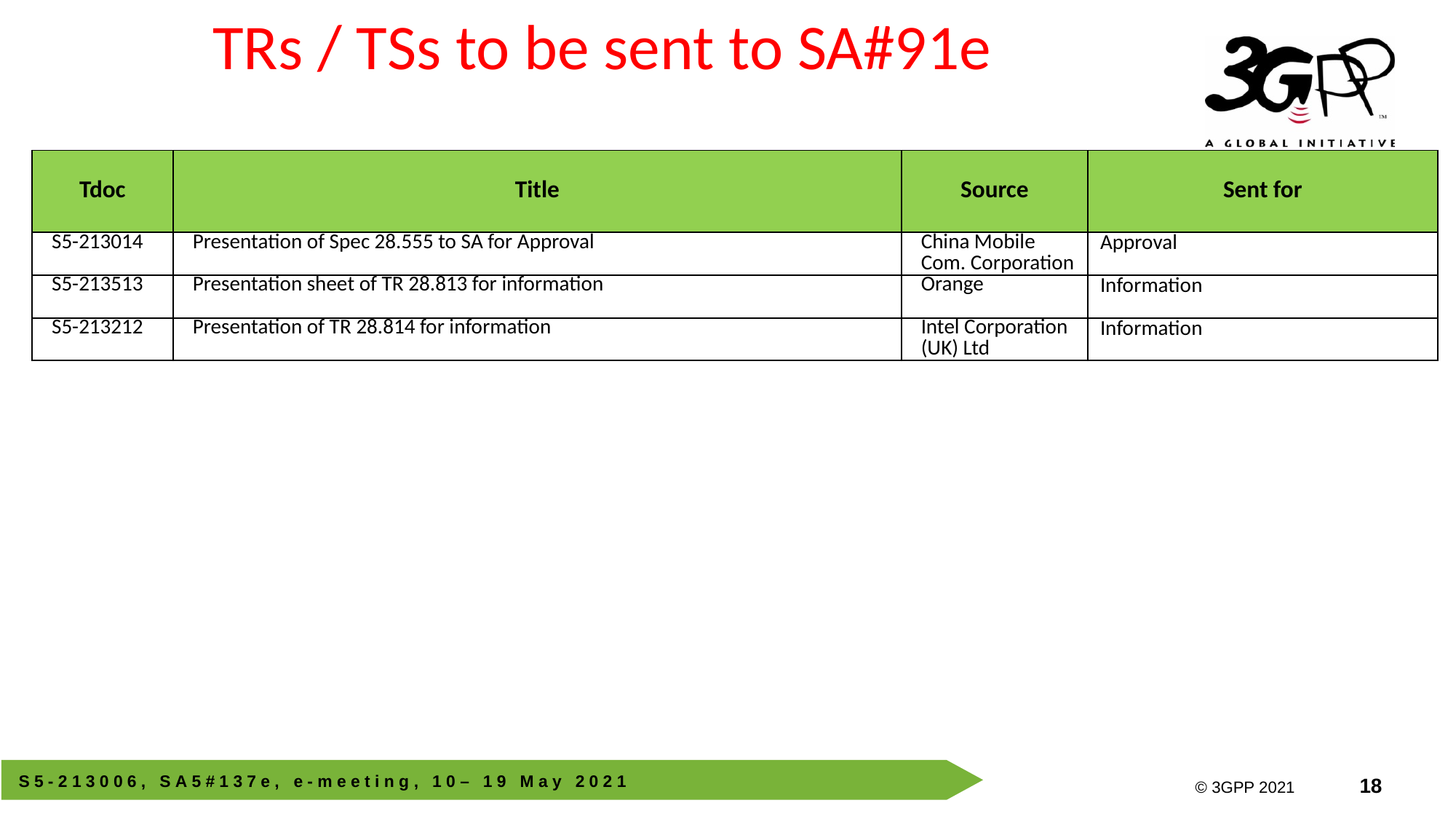

# TRs / TSs to be sent to SA#91e
| Tdoc | Title | Source | Sent for |
| --- | --- | --- | --- |
| S5-213014 | Presentation of Spec 28.555 to SA for Approval | China Mobile Com. Corporation | Approval |
| S5-213513 | Presentation sheet of TR 28.813 for information | Orange | Information |
| S5-213212 | Presentation of TR 28.814 for information | Intel Corporation (UK) Ltd | Information |